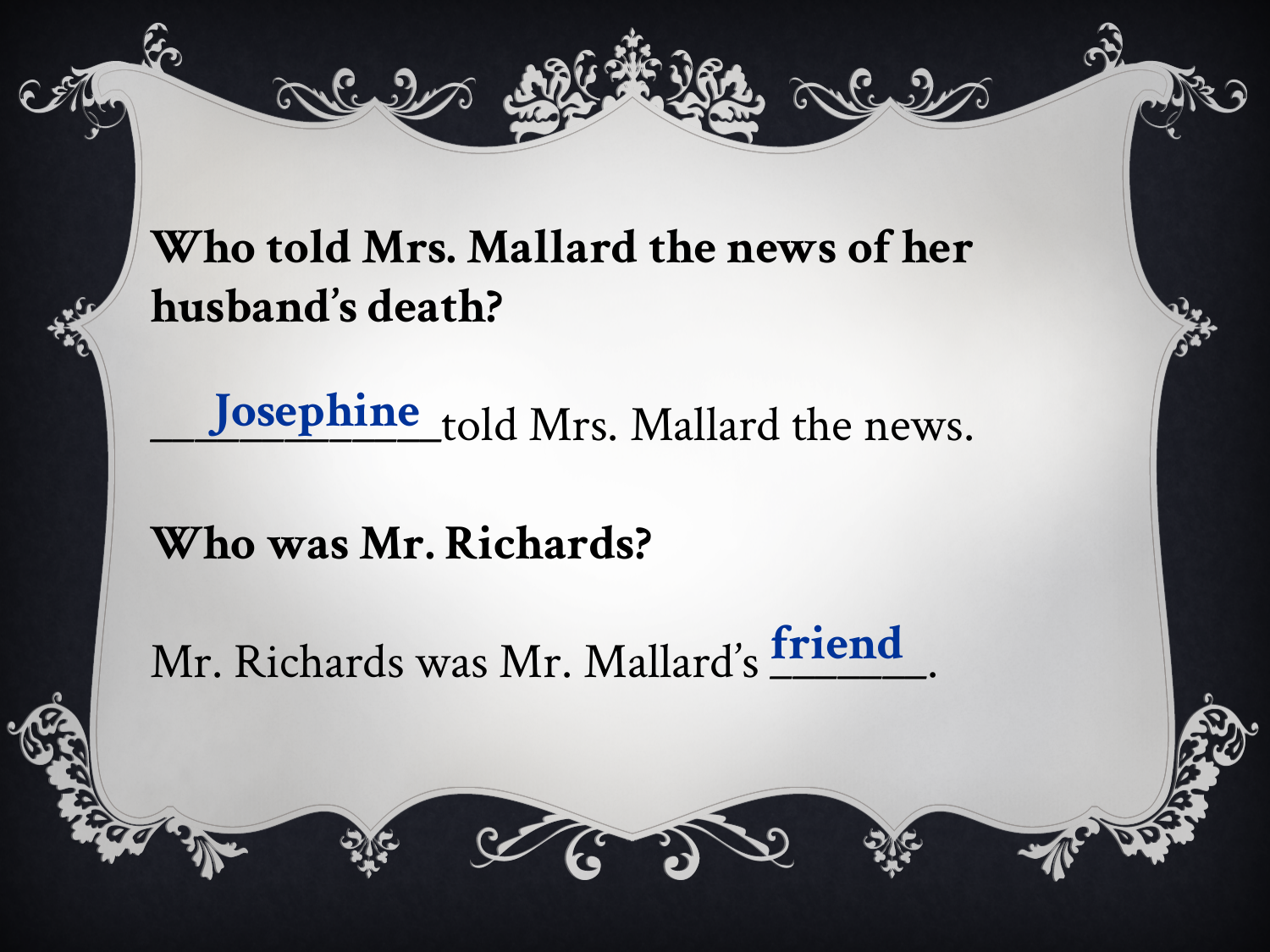

Who told Mrs. Mallard the news of her husband’s death?

_____________told Mrs. Mallard the news.

Who was Mr. Richards?
Mr. Richards was Mr. Mallard’s _______.

Josephine
friend